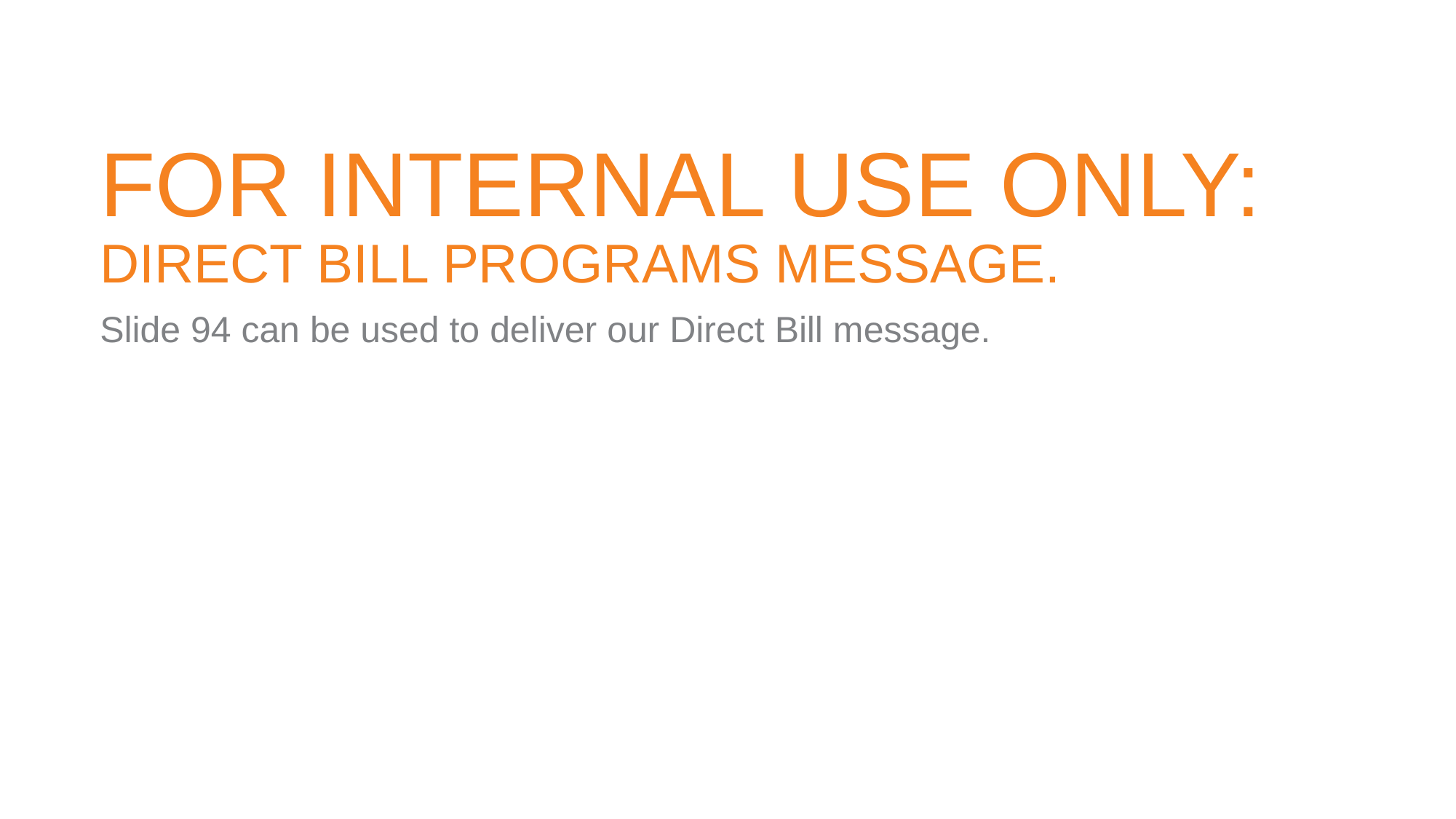

# FOR INTERNAL USE ONLY: DIRECT BILL PROGRAMS MESSAGE.
Slide 94 can be used to deliver our Direct Bill message.